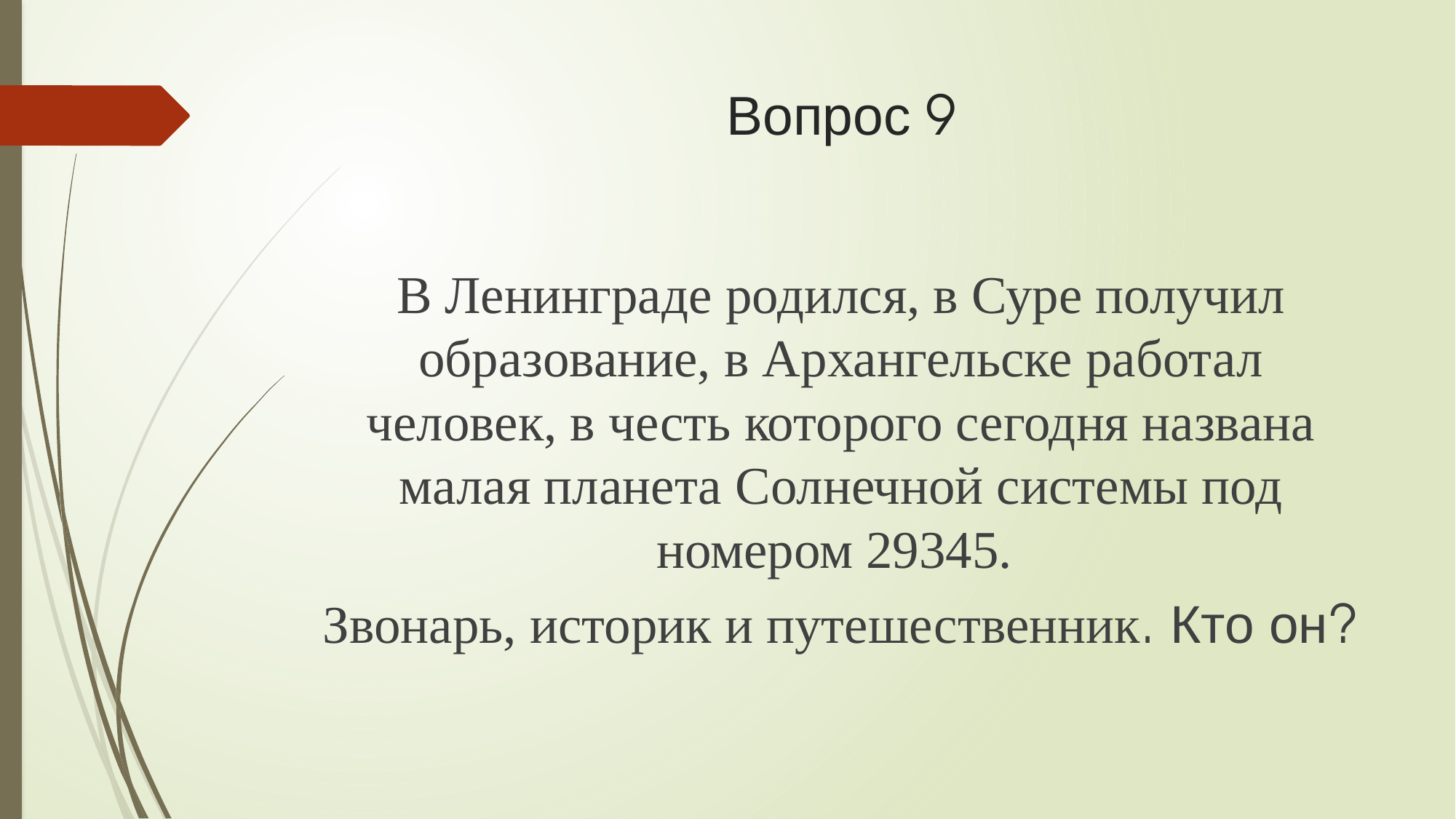

# Вопрос 9
В Ленинграде родился, в Суре получил образование, в Архангельске работал человек, в честь которого сегодня названа малая планета Солнечной системы под номером 29345.
Звонарь, историк и путешественник. Кто он?